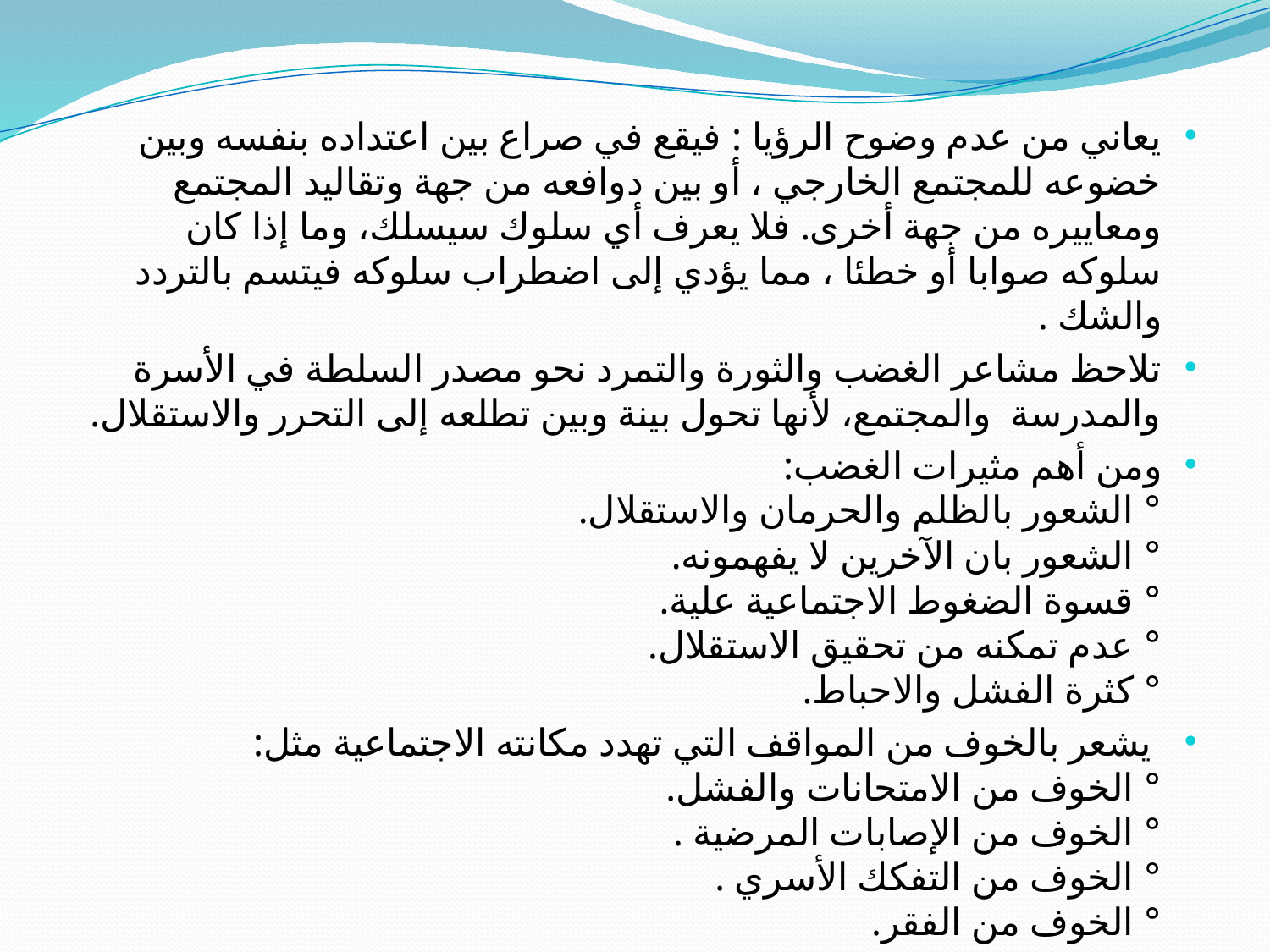

يعاني من عدم وضوح الرؤيا : فيقع في صراع بين اعتداده بنفسه وبين خضوعه للمجتمع الخارجي ، أو بين دوافعه من جهة وتقاليد المجتمع ومعاييره من جهة أخرى. فلا يعرف أي سلوك سيسلك، وما إذا كان سلوكه صوابا أو خطئا ، مما يؤدي إلى اضطراب سلوكه فيتسم بالتردد والشك .
تلاحظ مشاعر الغضب والثورة والتمرد نحو مصدر السلطة في الأسرة والمدرسة  والمجتمع، لأنها تحول بينة وبين تطلعه إلى التحرر والاستقلال.
ومن أهم مثيرات الغضب:
	° الشعور بالظلم والحرمان والاستقلال.
	° الشعور بان الآخرين لا يفهمونه.
	° قسوة الضغوط الاجتماعية علية.
	° عدم تمكنه من تحقيق الاستقلال.
	° كثرة الفشل والاحباط.
 يشعر بالخوف من المواقف التي تهدد مكانته الاجتماعية مثل:
	° الخوف من الامتحانات والفشل.
	° الخوف من الإصابات المرضية .
	° الخوف من التفكك الأسري .
	° الخوف من الفقر.